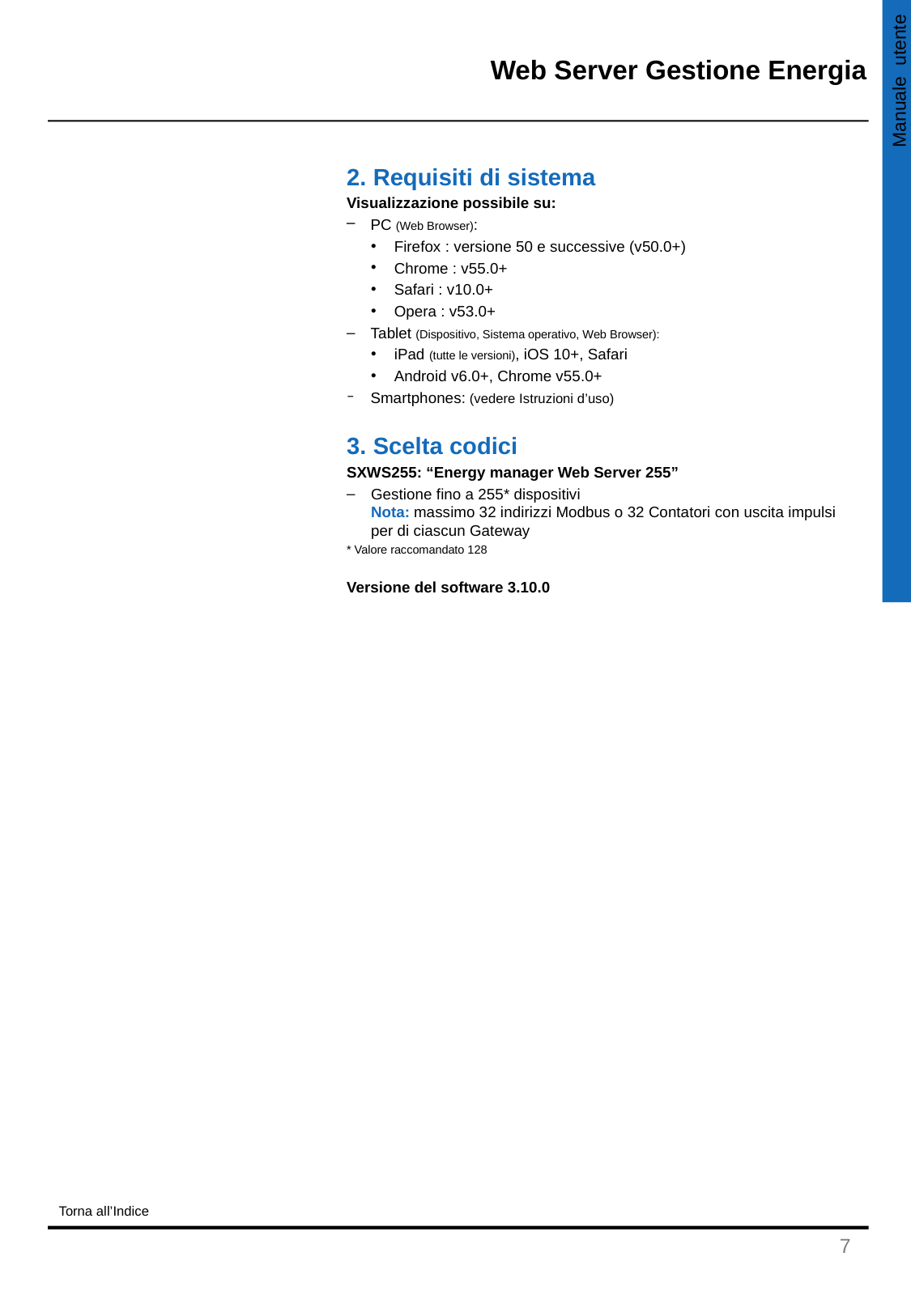

2. Requisiti di sistema
Visualizzazione possibile su:
PC (Web Browser):
Firefox : versione 50 e successive (v50.0+)
Chrome : v55.0+
Safari : v10.0+
Opera : v53.0+
Tablet (Dispositivo, Sistema operativo, Web Browser):
iPad (tutte le versioni), iOS 10+, Safari
Android v6.0+, Chrome v55.0+
Smartphones: (vedere Istruzioni d’uso)

3. Scelta codici
SXWS255: “Energy manager Web Server 255”
Gestione fino a 255* dispositivi
Nota: massimo 32 indirizzi Modbus o 32 Contatori con uscita impulsi per di ciascun Gateway
* Valore raccomandato 128

Versione del software 3.10.0